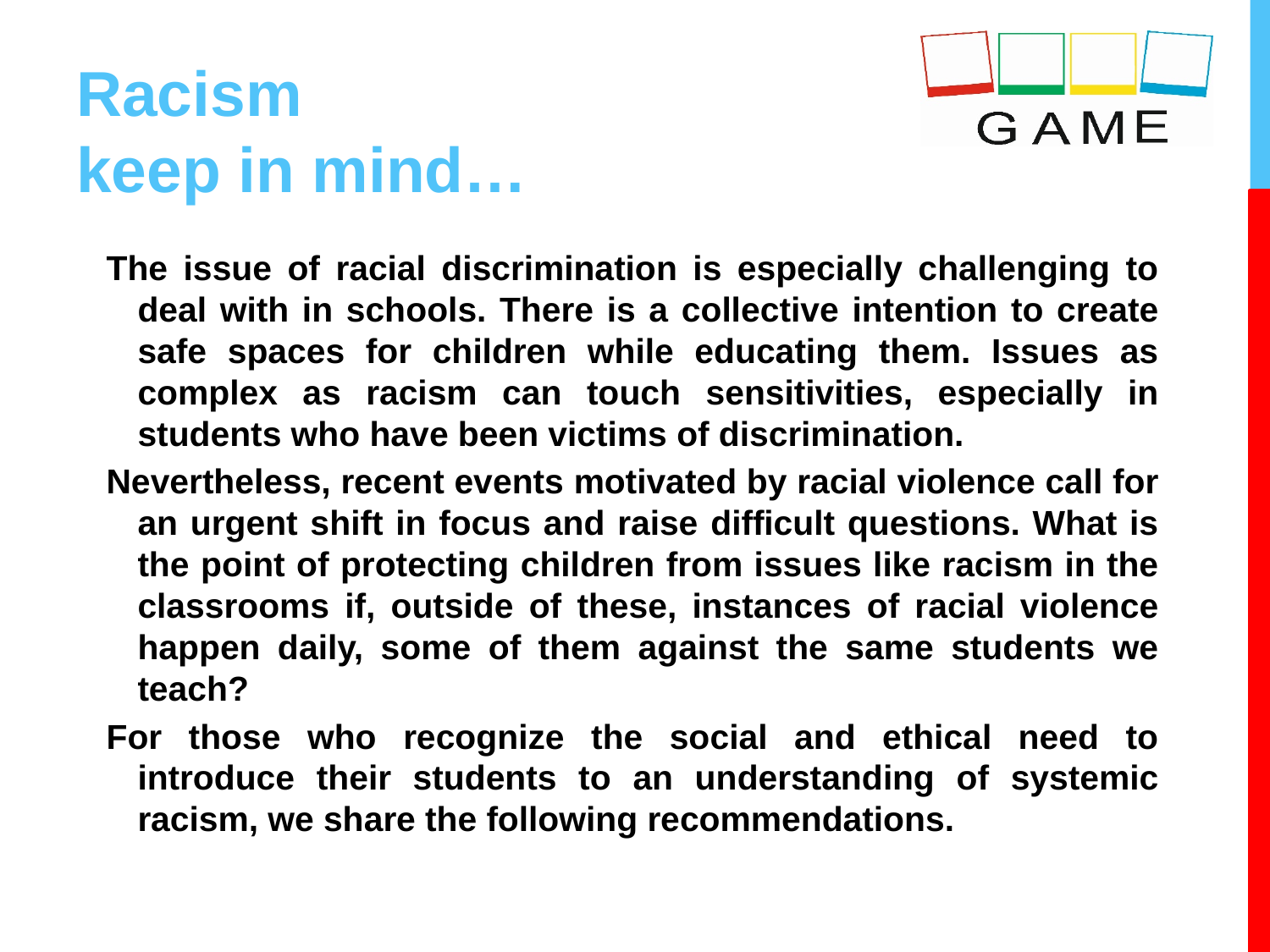

# Racism keep in mind…
The issue of racial discrimination is especially challenging to deal with in schools. There is a collective intention to create safe spaces for children while educating them. Issues as complex as racism can touch sensitivities, especially in students who have been victims of discrimination.
Nevertheless, recent events motivated by racial violence call for an urgent shift in focus and raise difficult questions. What is the point of protecting children from issues like racism in the classrooms if, outside of these, instances of racial violence happen daily, some of them against the same students we teach?
For those who recognize the social and ethical need to introduce their students to an understanding of systemic racism, we share the following recommendations.